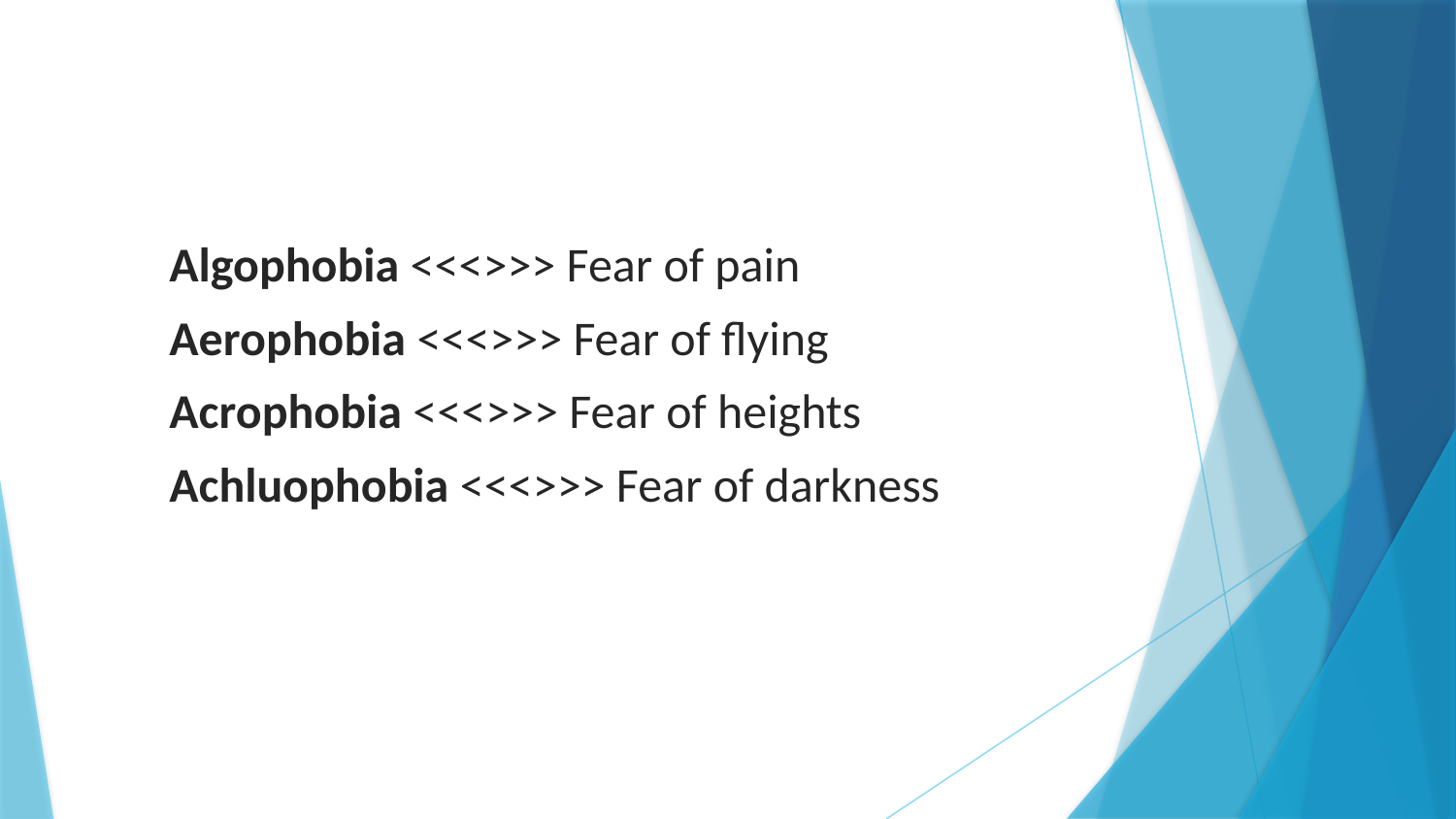

Algophobia <<<>>> Fear of pain
Aerophobia <<<>>> Fear of flying
Acrophobia <<<>>> Fear of heights
Achluophobia <<<>>> Fear of darkness